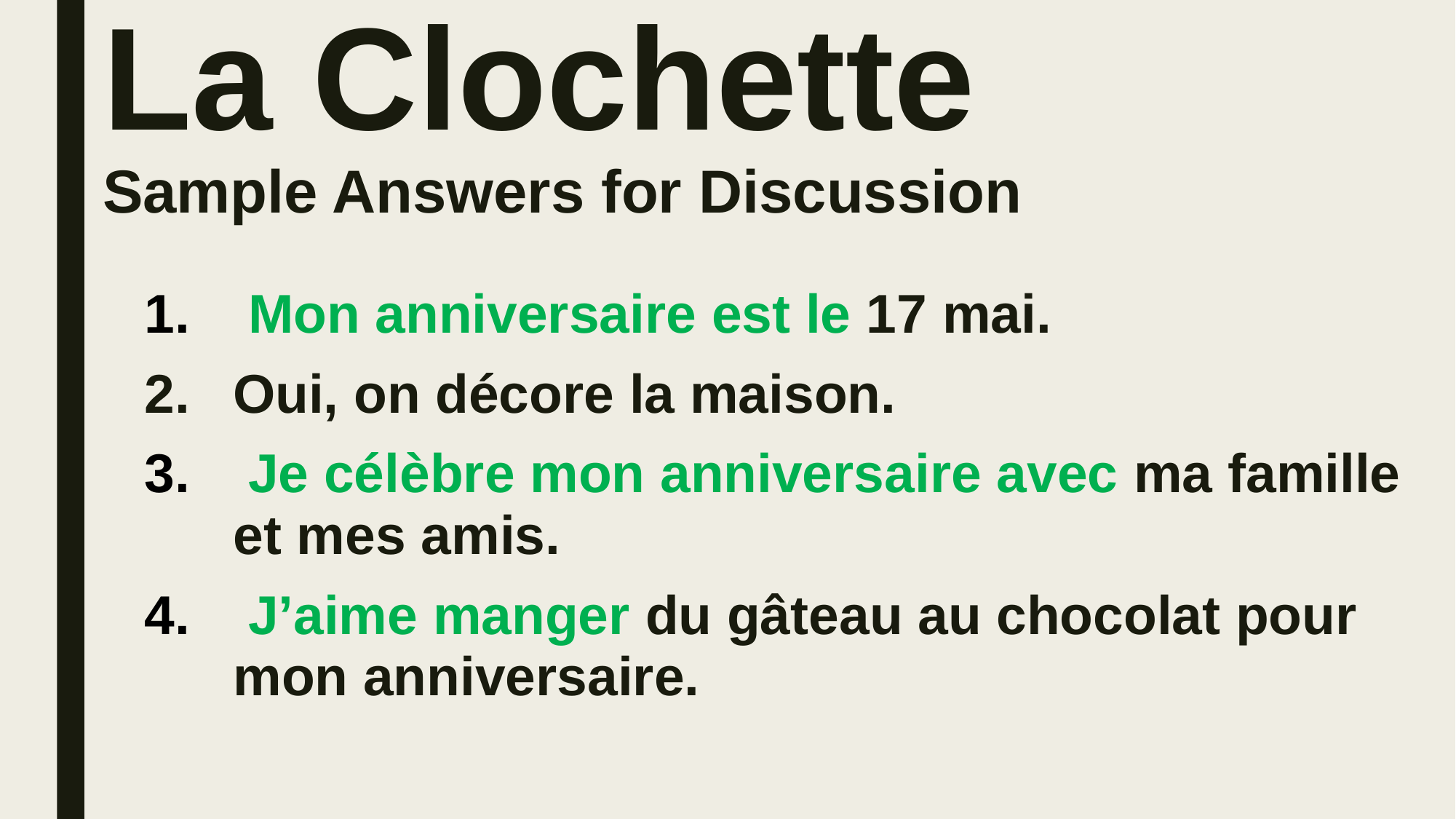

# La Clochette Sample Answers for Discussion
 Mon anniversaire est le 17 mai.
Oui, on décore la maison.
 Je célèbre mon anniversaire avec ma famille et mes amis.
 J’aime manger du gâteau au chocolat pour mon anniversaire.